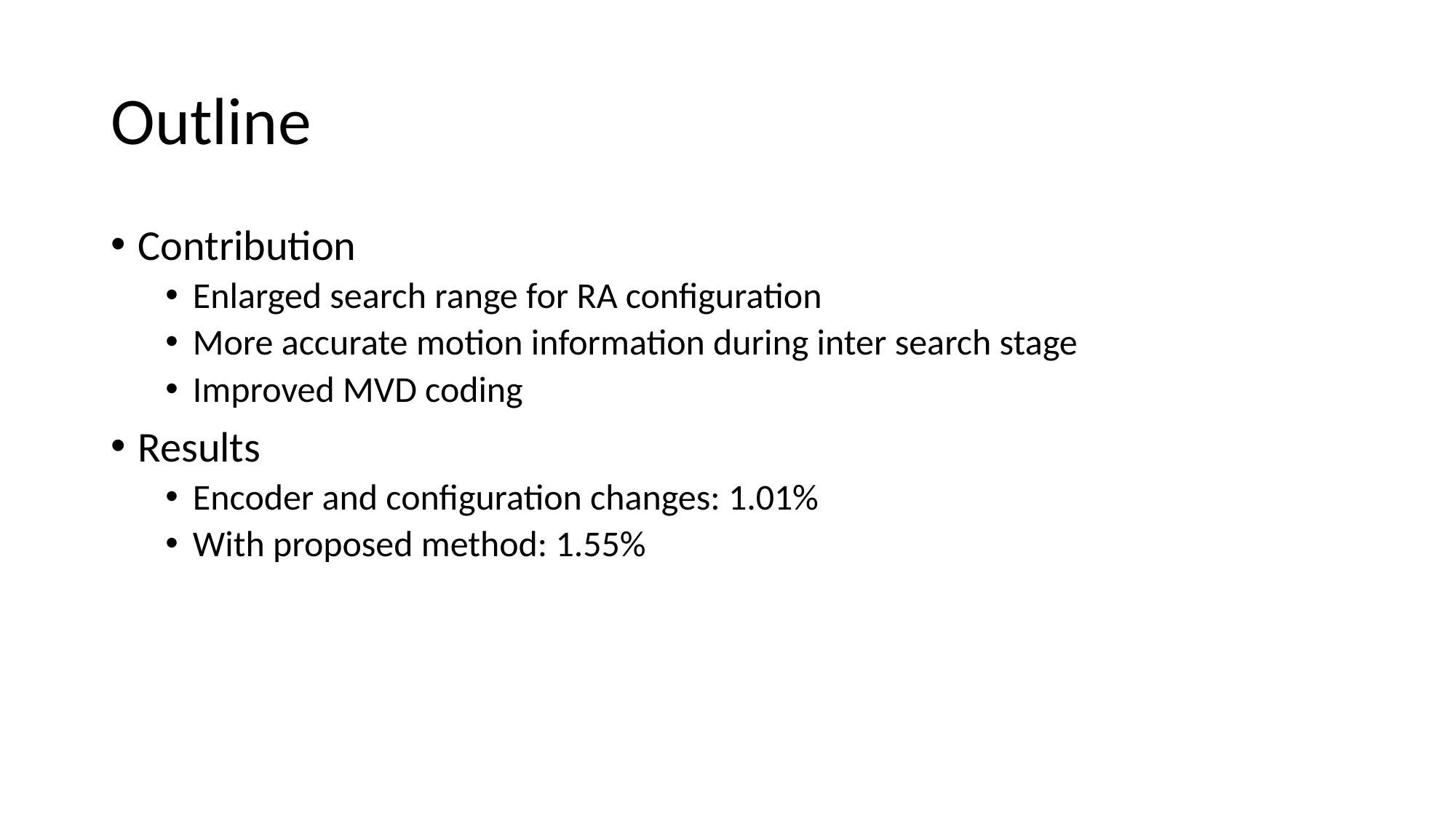

# Outline
Contribution
Enlarged search range for RA configuration
More accurate motion information during inter search stage
Improved MVD coding
Results
Encoder and configuration changes: 1.01%
With proposed method: 1.55%